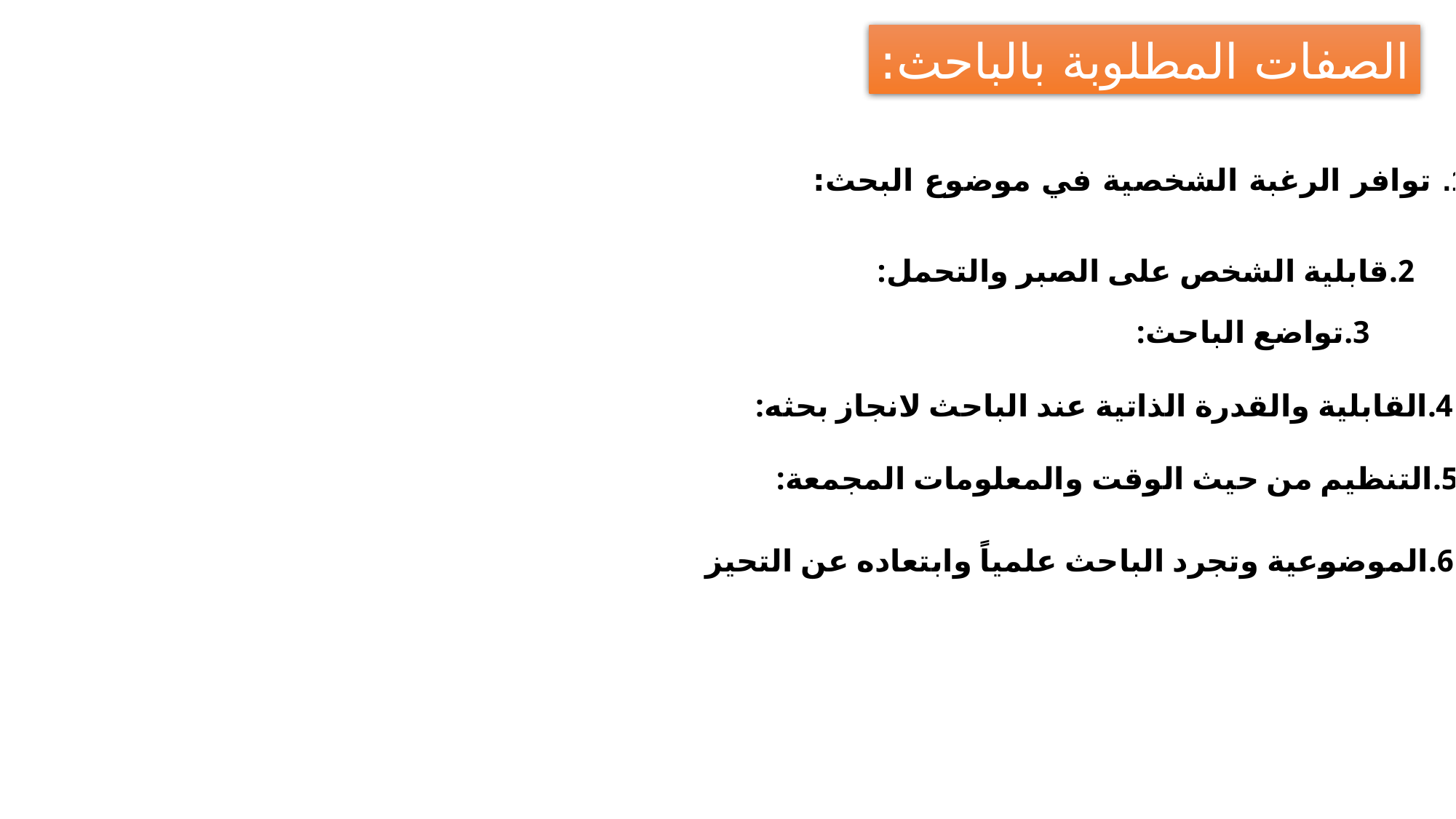

الصفات المطلوبة بالباحث:
توافر الرغبة الشخصية في موضوع البحث:
2.	قابلية الشخص على الصبر والتحمل:
3.	تواضع الباحث:
4.	القابلية والقدرة الذاتية عند الباحث لانجاز بحثه:
5.	التنظيم من حيث الوقت والمعلومات المجمعة:
6.	الموضوعية وتجرد الباحث علمياً وابتعاده عن التحيز